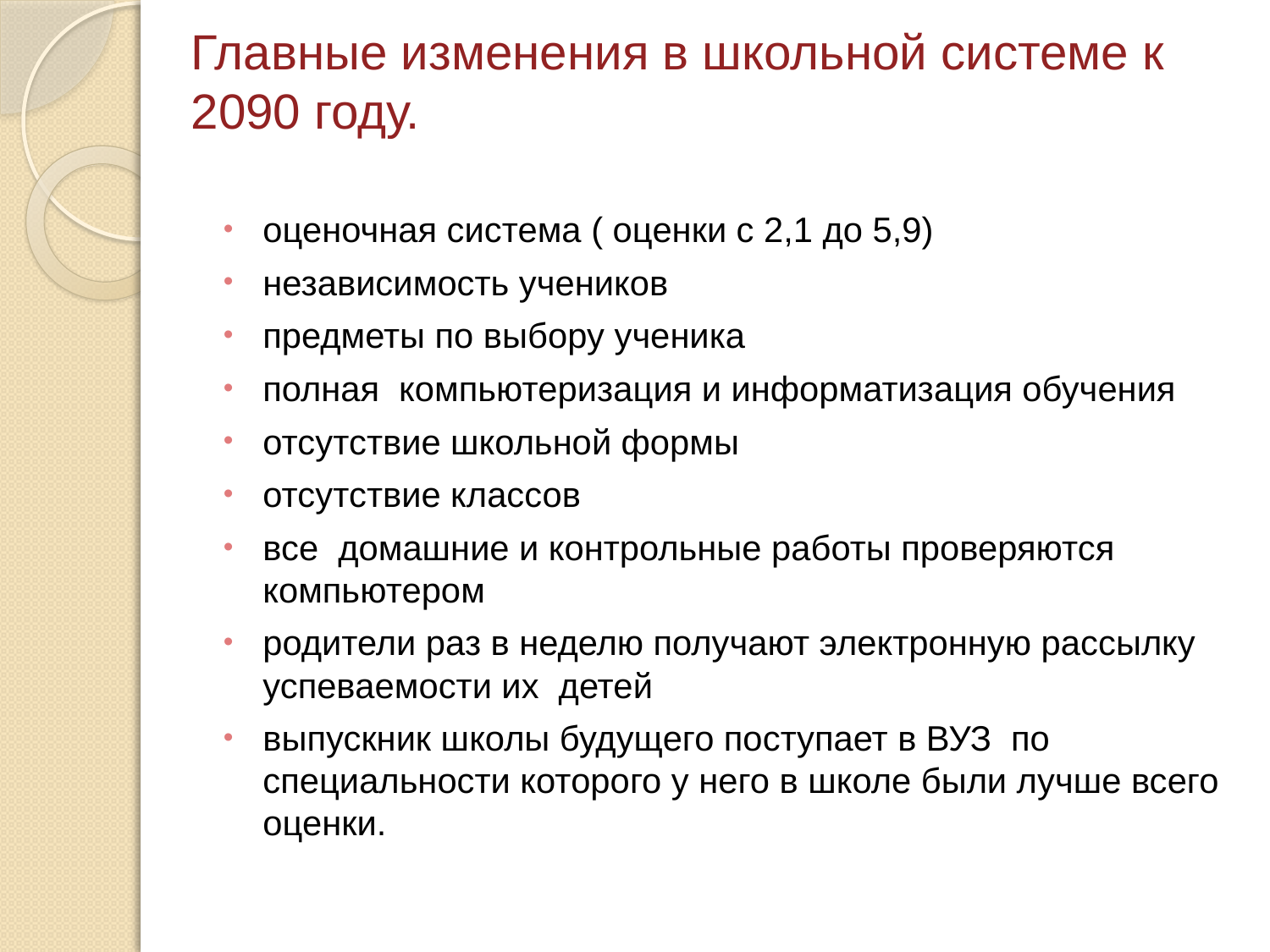

# Главные изменения в школьной системе к 2090 году.
оценочная система ( оценки с 2,1 до 5,9)
независимость учеников
предметы по выбору ученика
полная  компьютеризация и информатизация обучения
отсутствие школьной формы
отсутствие классов
все  домашние и контрольные работы проверяются компьютером
родители раз в неделю получают электронную рассылку успеваемости их  детей
выпускник школы будущего поступает в ВУЗ  по специальности которого у него в школе были лучше всего оценки.